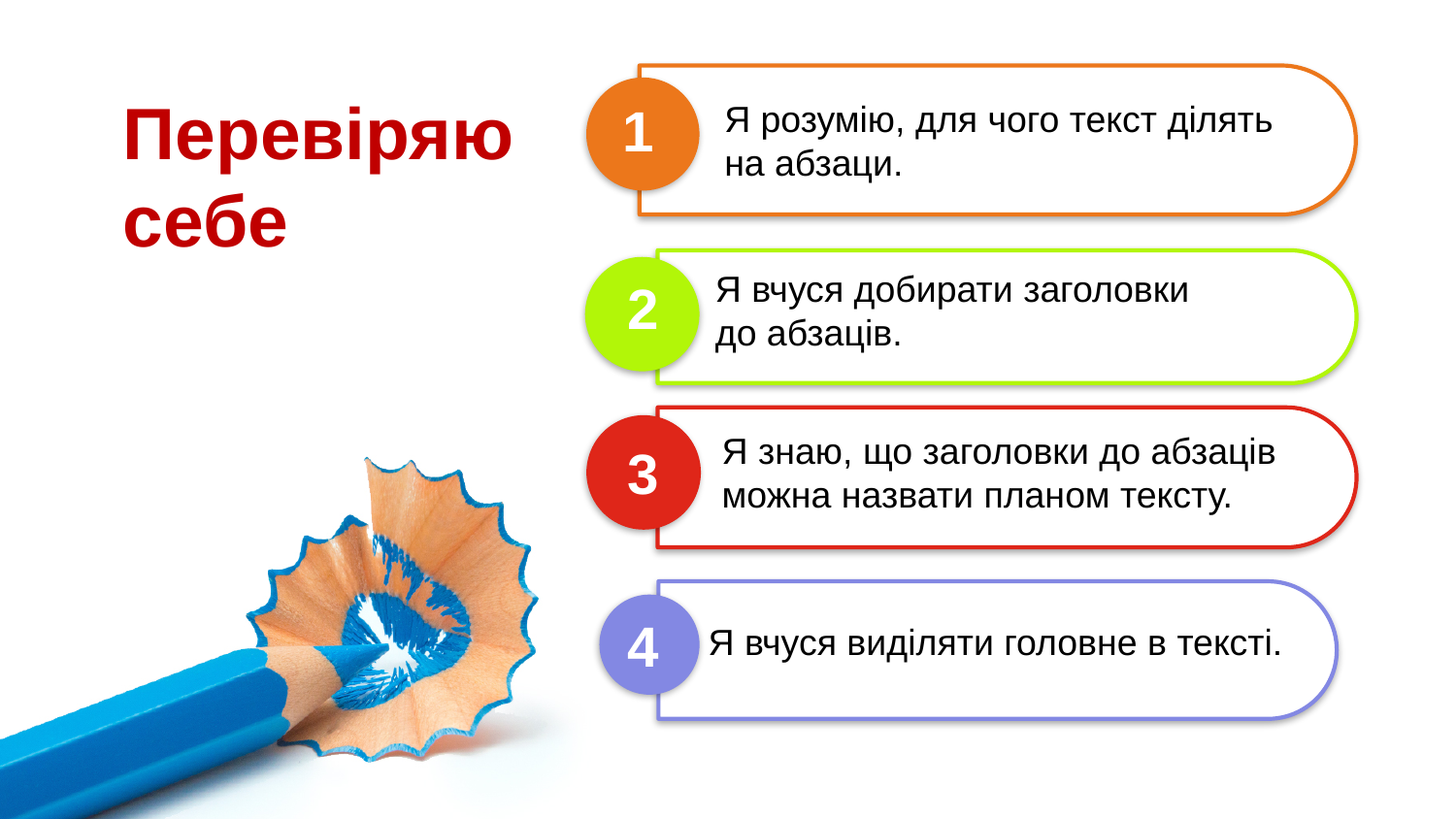

Перевіряю себе

1
Я розумію, для чого текст ділять на абзаци.

Я вчуся добирати заголовки
до абзаців.

2

Я знаю, що заголовки до абзаців
можна назвати планом тексту.
3

4
Я вчуся виділяти головне в тексті.